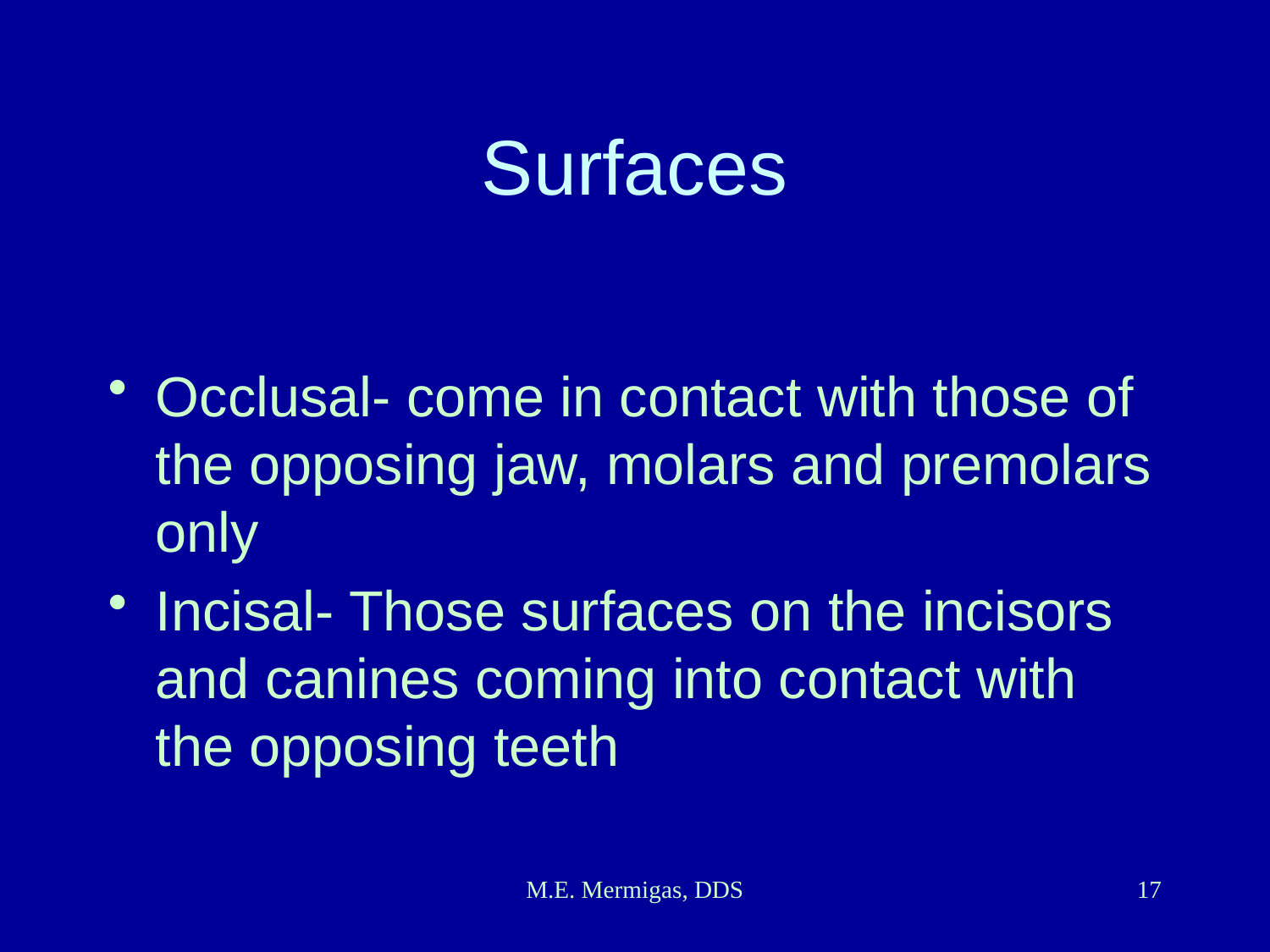

# Surfaces

Occlusal- come in contact with those of the opposing jaw, molars and premolars only
Incisal- Those surfaces on the incisors and canines coming into contact with the opposing teeth
M.E. Mermigas, DDS
17